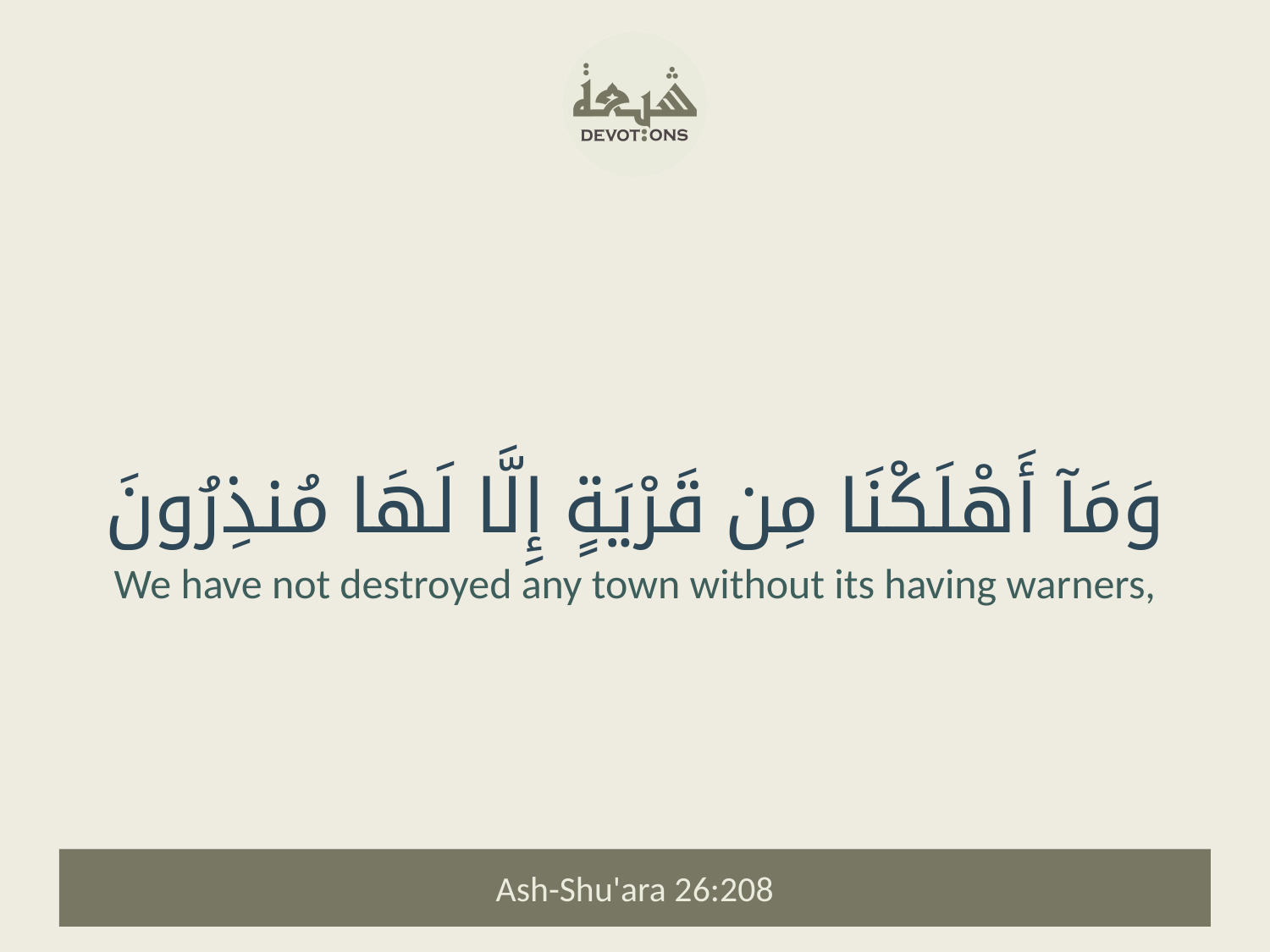

وَمَآ أَهْلَكْنَا مِن قَرْيَةٍ إِلَّا لَهَا مُنذِرُونَ
We have not destroyed any town without its having warners,
Ash-Shu'ara 26:208